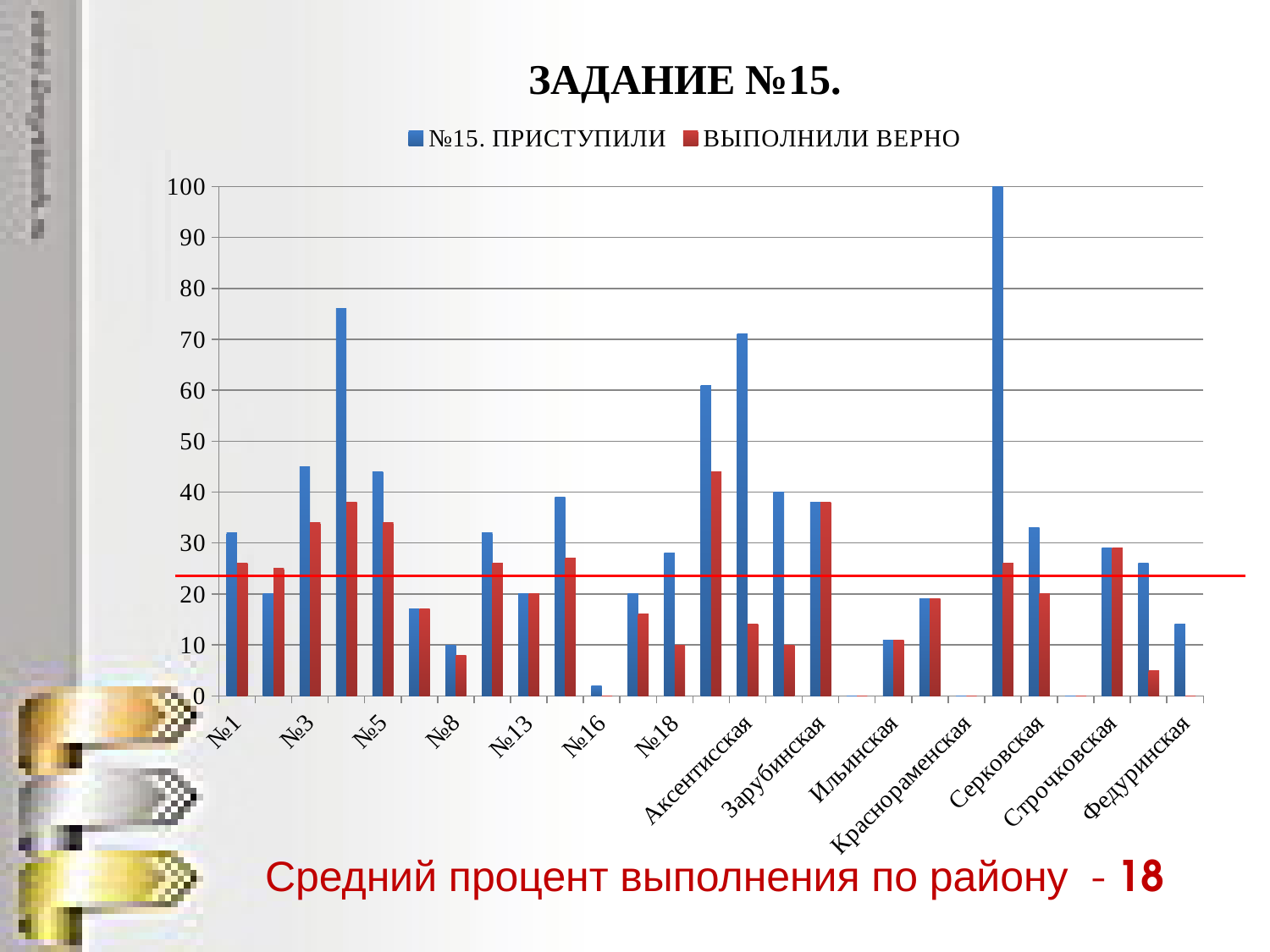

ЗАДАНИЕ №15.

### Chart

| Category | №15. ПРИСТУПИЛИ | ВЫПОЛНИЛИ ВЕРНО |
|---|---|---|
| №1 | 32.0 | 26.0 |
| №2 | 20.0 | 25.0 |
| №3 | 45.0 | 34.0 |
| №4 | 76.0 | 38.0 |
| №5 | 44.0 | 34.0 |
| №7 | 17.0 | 17.0 |
| №8 | 10.0 | 8.0 |
| №12 | 32.0 | 26.0 |
| №13 | 20.0 | 20.0 |
| №15 | 39.0 | 27.0 |
| №16 | 2.0 | 0.0 |
| №17 | 20.0 | 16.0 |
| №18 | 28.0 | 10.0 |
| №19 | 61.0 | 44.0 |
| Аксентисская | 71.0 | 14.0 |
| Бриляковская | 40.0 | 10.0 |
| Зарубинская | 38.0 | 38.0 |
| Зиняковская | 0.0 | 0.0 |
| Ильинская | 11.0 | 11.0 |
| Ковригинская | 19.0 | 19.0 |
| Краснораменская | 0.0 | 0.0 |
| Православная | 100.0 | 26.0 |
| Серковская | 33.0 | 20.0 |
| Смольковская | 0.0 | 0.0 |
| Строчковская | 29.0 | 29.0 |
| Тимерязевская | 26.0 | 5.0 |
| Федуринская | 14.0 | 0.0 |
Средний процент выполнения по району  - 18